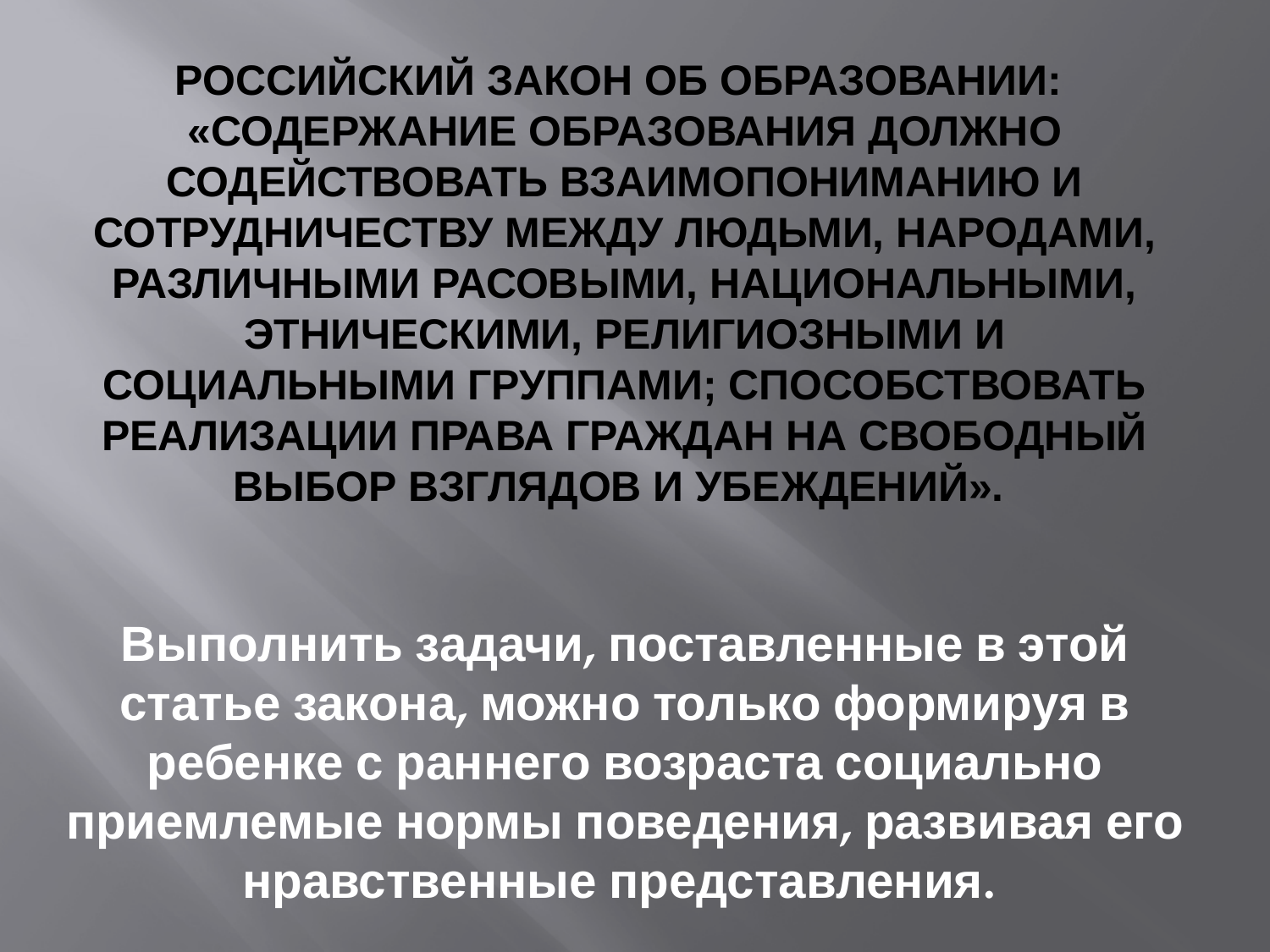

# Российский закон об образовании: «Содержание образования должно содействовать взаимопониманию и сотрудничеству между людьми, народами, различными расовыми, национальными, этническими, религиозными и социальными группами; способствовать реализации права граждан на свободный выбор взглядов и убеждений».
Выполнить задачи, поставленные в этой статье закона, можно только формируя в ребенке с раннего возраста социально приемлемые нормы поведения, развивая его нравственные представления.